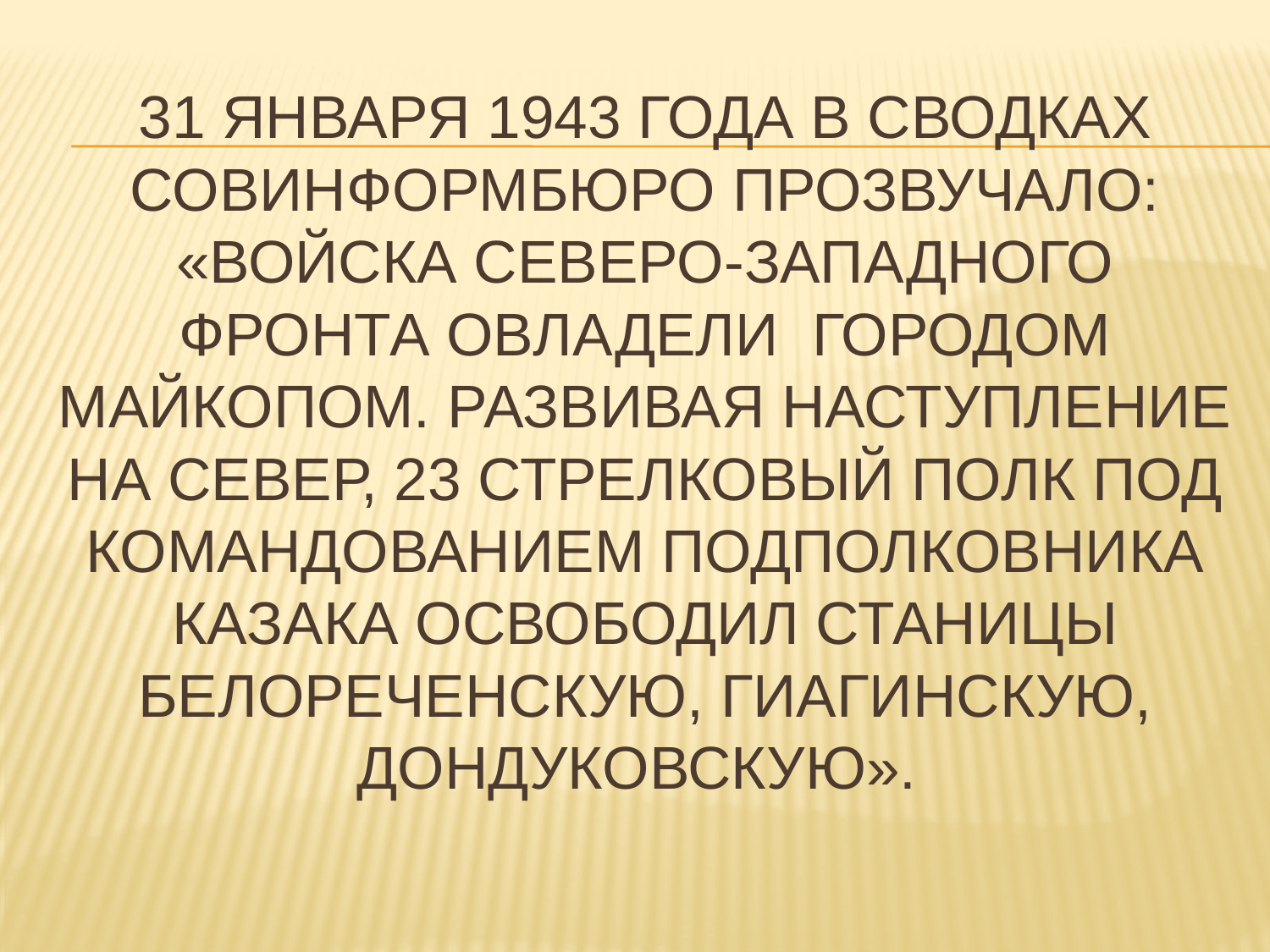

# 31 января 1943 года в сводках Совинформбюро прозвучало: «Войска Северо-Западного фронта овладели  городом Майкопом. Развивая наступление на север, 23 стрелковый полк под командованием подполковника Казака освободил станицы Белореченскую, Гиагинскую, Дондуковскую».